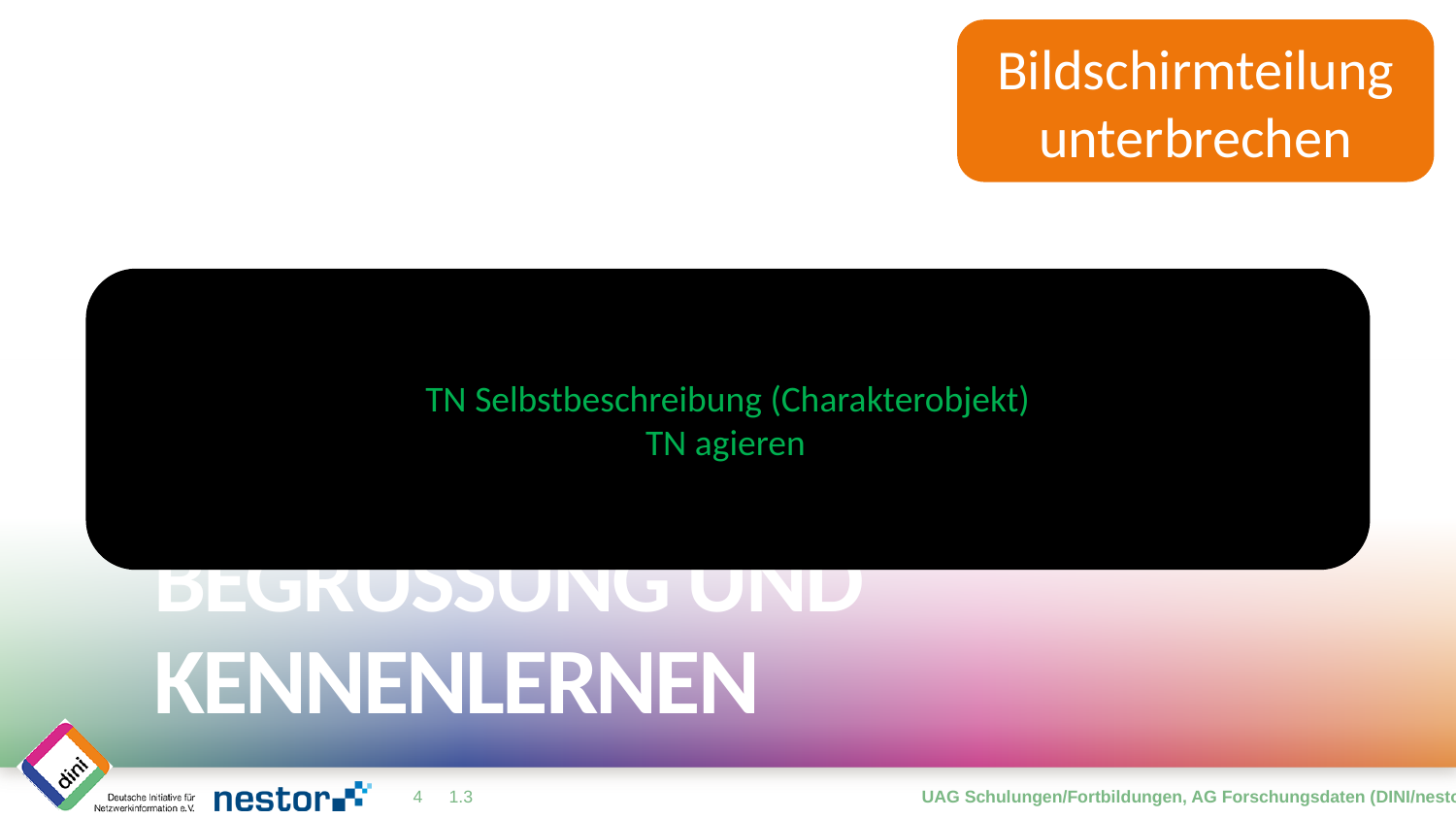

Bildschirmteilung unterbrechen
TN Selbstbeschreibung (Charakterobjekt)
TN agieren
# Begrüssung und Kennenlernen
4
1.3